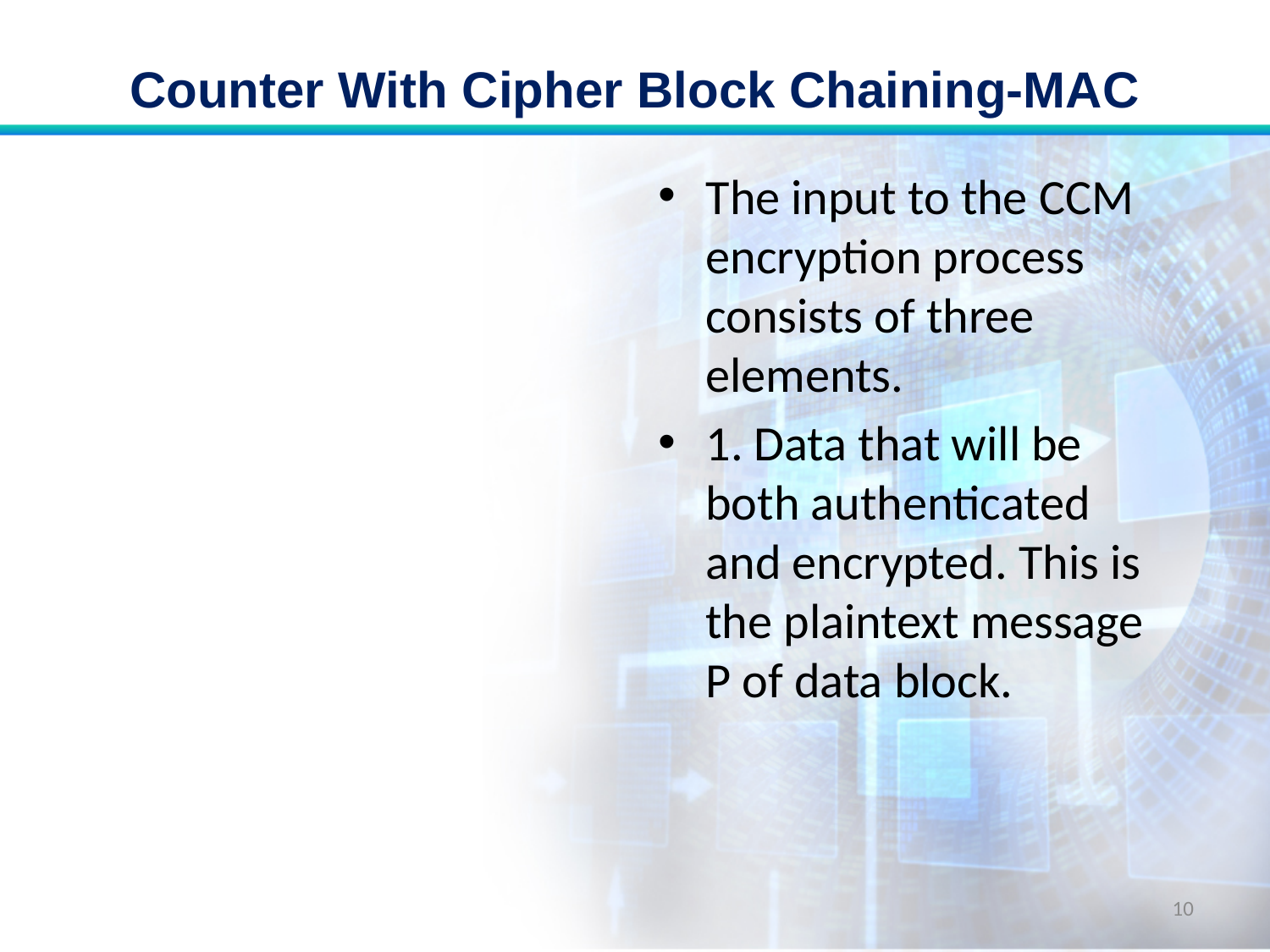

# Counter With Cipher Block Chaining-MAC
The input to the CCM encryption process consists of three elements.
1. Data that will be both authenticated and encrypted. This is the plaintext message P of data block.
10